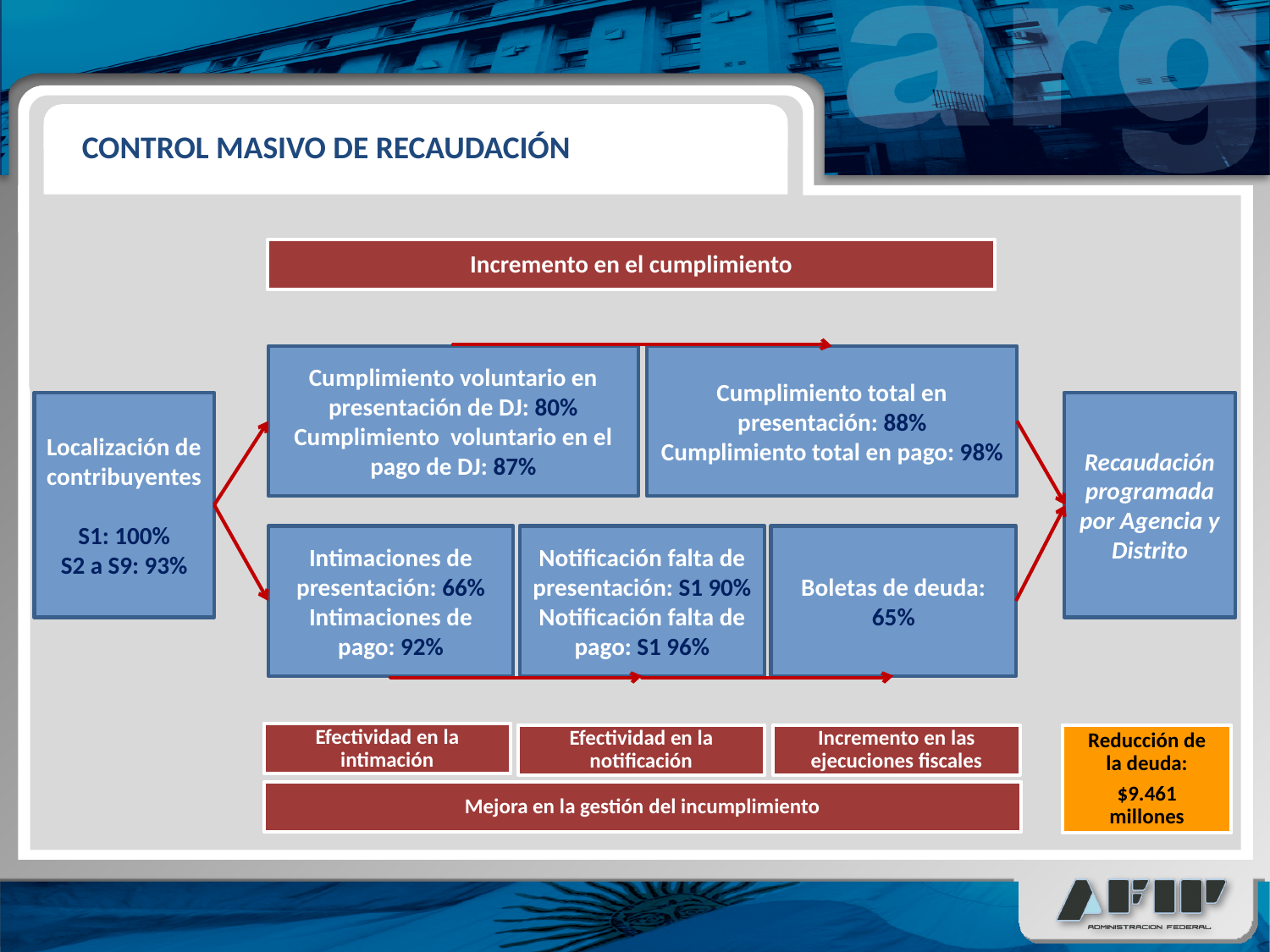

CONTROL MASIVO DE RECAUDACIÓN
Incremento en el cumplimiento
Cumplimiento voluntario en presentación de DJ: 80%
Cumplimiento  voluntario en el pago de DJ: 87%
Cumplimiento total en presentación: 88%
Cumplimiento total en pago: 98%
Localización de contribuyentes
S1: 100%
S2 a S9: 93%
Recaudación programada por Agencia y Distrito
Intimaciones de presentación: 66%
Intimaciones de pago: 92%
Notificación falta de presentación: S1 90%
Notificación falta de pago: S1 96%
Boletas de deuda: 65%
Efectividad en la intimación
Efectividad en la notificación
Incremento en las ejecuciones fiscales
Reducción de la deuda:
$9.461 millones
Mejora en la gestión del incumplimiento